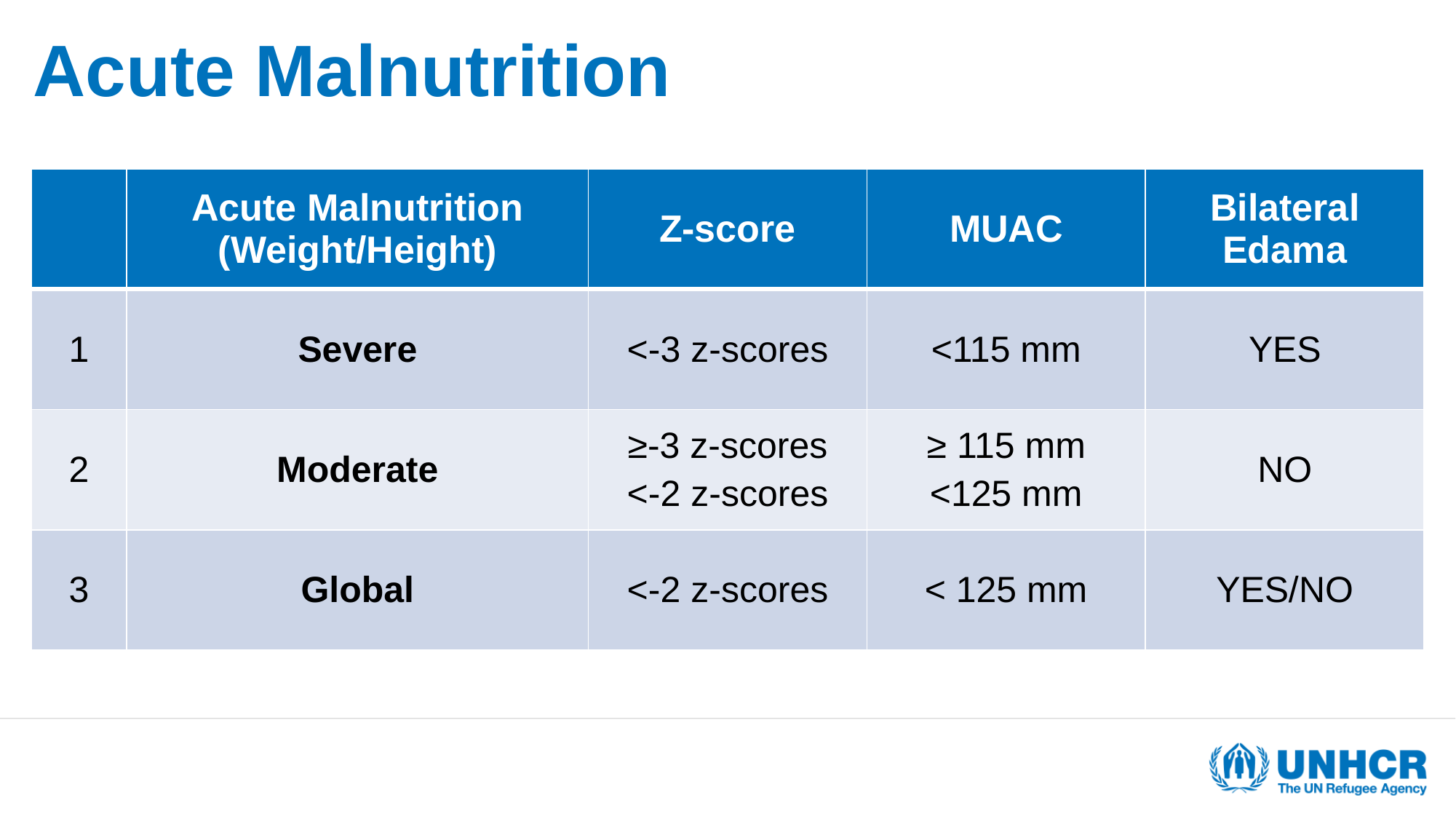

# Acute Malnutrition
|  | Acute Malnutrition (Weight/Height) | Z-score | MUAC | Bilateral Edama |
| --- | --- | --- | --- | --- |
| 1 | Severe | <-3 z-scores | <115 mm | YES |
| 2 | Moderate | ≥-3 z-scores <-2 z-scores | ≥ 115 mm <125 mm | NO |
| 3 | Global | <-2 z-scores | < 125 mm | YES/NO |